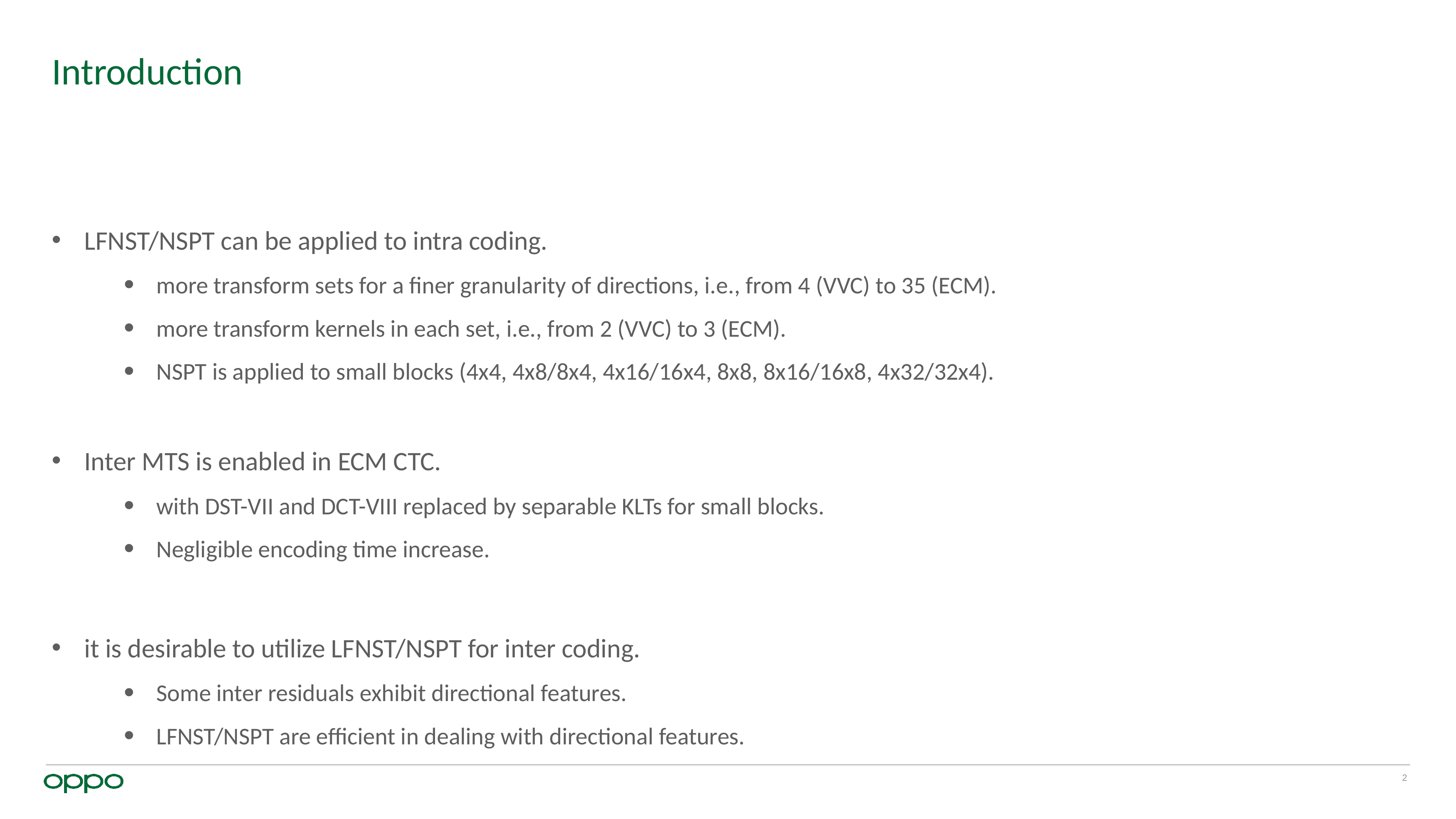

# Introduction
LFNST/NSPT can be applied to intra coding.
more transform sets for a finer granularity of directions, i.e., from 4 (VVC) to 35 (ECM).
more transform kernels in each set, i.e., from 2 (VVC) to 3 (ECM).
NSPT is applied to small blocks (4x4, 4x8/8x4, 4x16/16x4, 8x8, 8x16/16x8, 4x32/32x4).

Inter MTS is enabled in ECM CTC.
with DST-VII and DCT-VIII replaced by separable KLTs for small blocks.
Negligible encoding time increase.

it is desirable to utilize LFNST/NSPT for inter coding.
Some inter residuals exhibit directional features.
LFNST/NSPT are efficient in dealing with directional features.